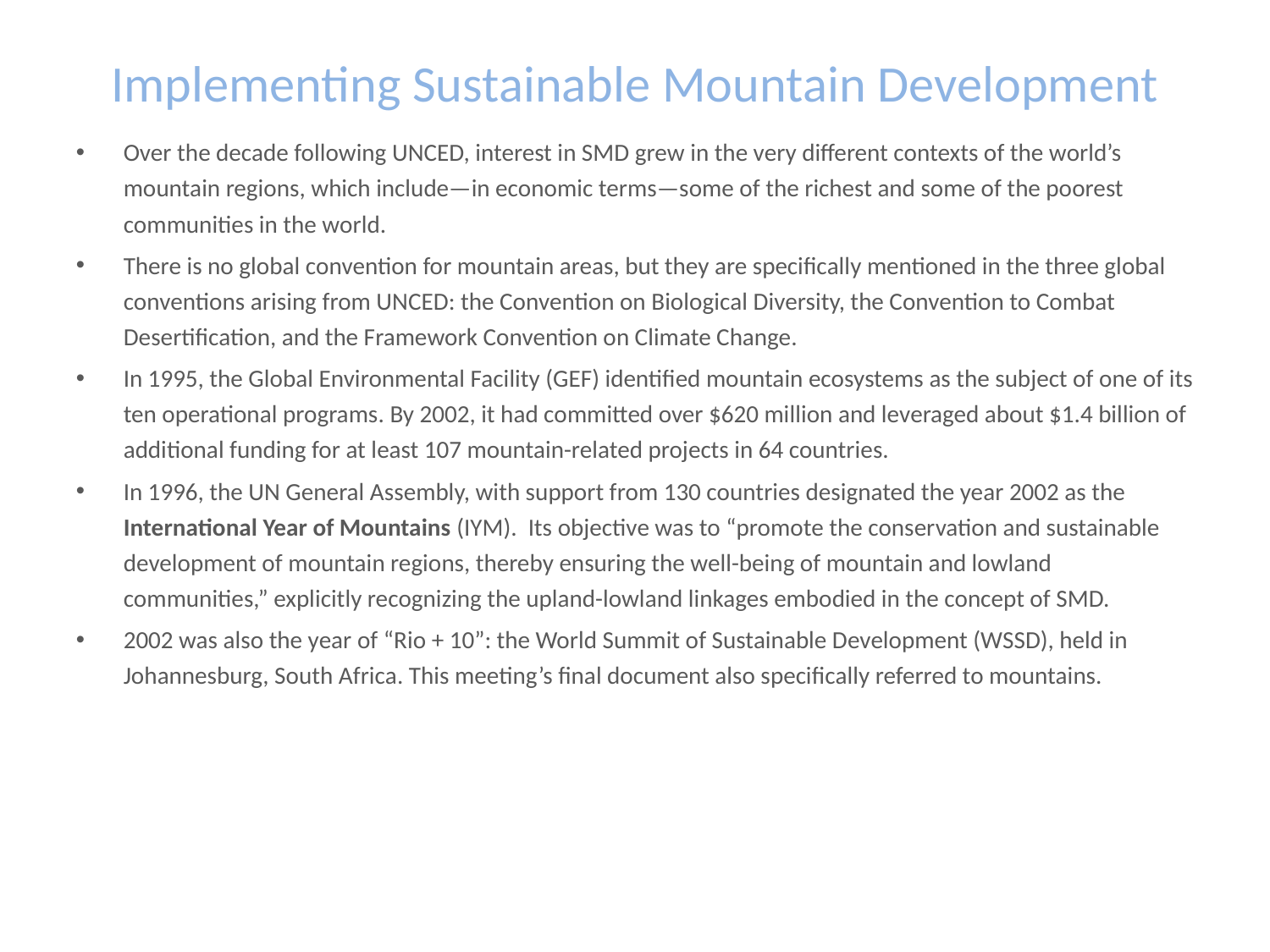

# Implementing Sustainable Mountain Development
Over the decade following UNCED, interest in SMD grew in the very different contexts of the world’s mountain regions, which include—in economic terms—some of the richest and some of the poorest communities in the world.
There is no global convention for mountain areas, but they are specifically mentioned in the three global conventions arising from UNCED: the Convention on Biological Diversity, the Convention to Combat Desertification, and the Framework Convention on Climate Change.
In 1995, the Global Environmental Facility (GEF) identified mountain ecosystems as the subject of one of its ten operational programs. By 2002, it had committed over $620 million and leveraged about $1.4 billion of additional funding for at least 107 mountain-related projects in 64 countries.
In 1996, the UN General Assembly, with support from 130 countries designated the year 2002 as the International Year of Mountains (IYM).  Its objective was to “promote the conservation and sustainable development of mountain regions, thereby ensuring the well-being of mountain and lowland communities,” explicitly recognizing the upland-lowland linkages embodied in the concept of SMD.
2002 was also the year of “Rio + 10”: the World Summit of Sustainable Development (WSSD), held in Johannesburg, South Africa. This meeting’s final document also specifically referred to mountains.